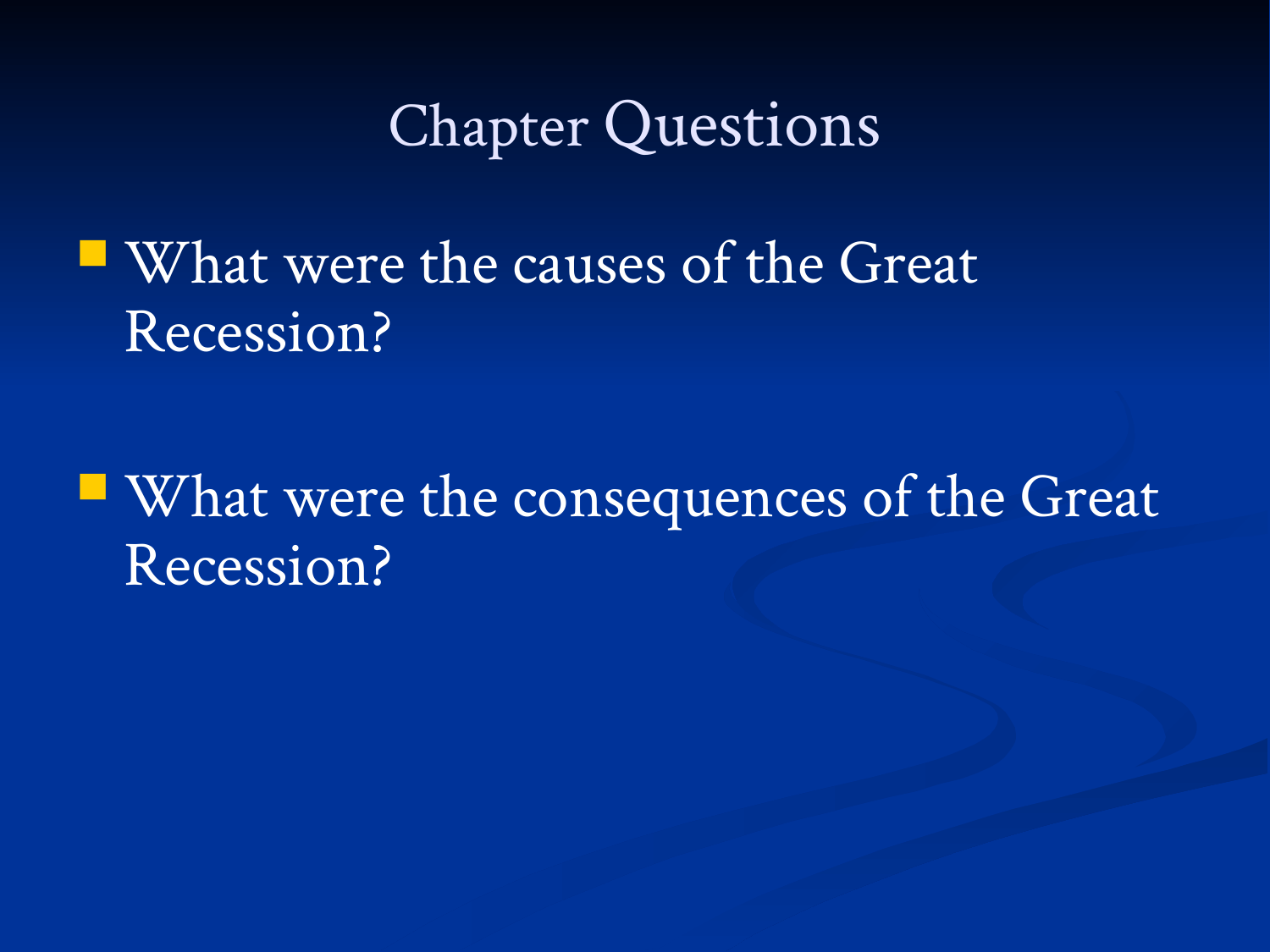

Chapter Questions
# What were the causes of the Great Recession?

What were the consequences of the Great Recession?